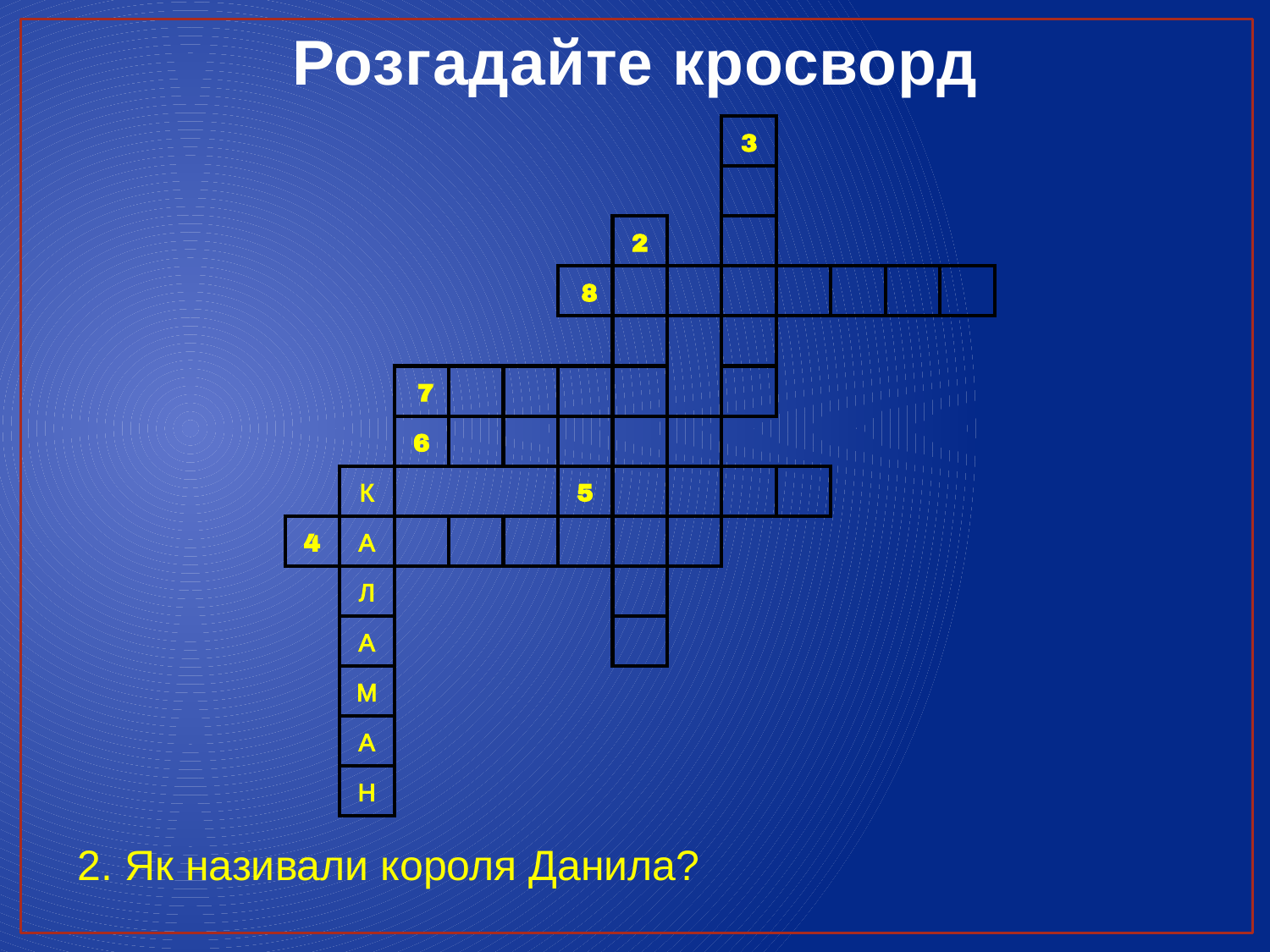

# Розгадайте кросворд
|  |  |  |  |  |  |  |  | 3 |  |  |  |  |
| --- | --- | --- | --- | --- | --- | --- | --- | --- | --- | --- | --- | --- |
|  |  |  |  |  |  |  |  |  |  |  |  |  |
|  |  |  |  |  |  | 2 |  |  |  |  |  |  |
|  |  |  |  |  | 8 |  |  |  |  |  |  |  |
|  |  |  |  |  |  |  |  |  |  |  |  |  |
|  |  | 7 |  |  |  |  |  |  |  |  |  |  |
|  |  | 6 |  |  |  |  |  |  |  |  |  |  |
|  | К |  |  |  | 5 |  |  |  |  |  |  |  |
| 4 | А |  |  |  |  |  |  |  |  |  |  |  |
|  | Л |  |  |  |  |  |  |  |  |  |  |  |
|  | А |  |  |  |  |  |  |  |  |  |  |  |
|  | М |  |  |  |  |  |  |  |  |  |  |  |
|  | А |  |  |  |  |  |  |  |  |  |  |  |
|  | Н |  |  |  |  |  |  |  |  |  |  |  |
2. Як називали короля Данила?